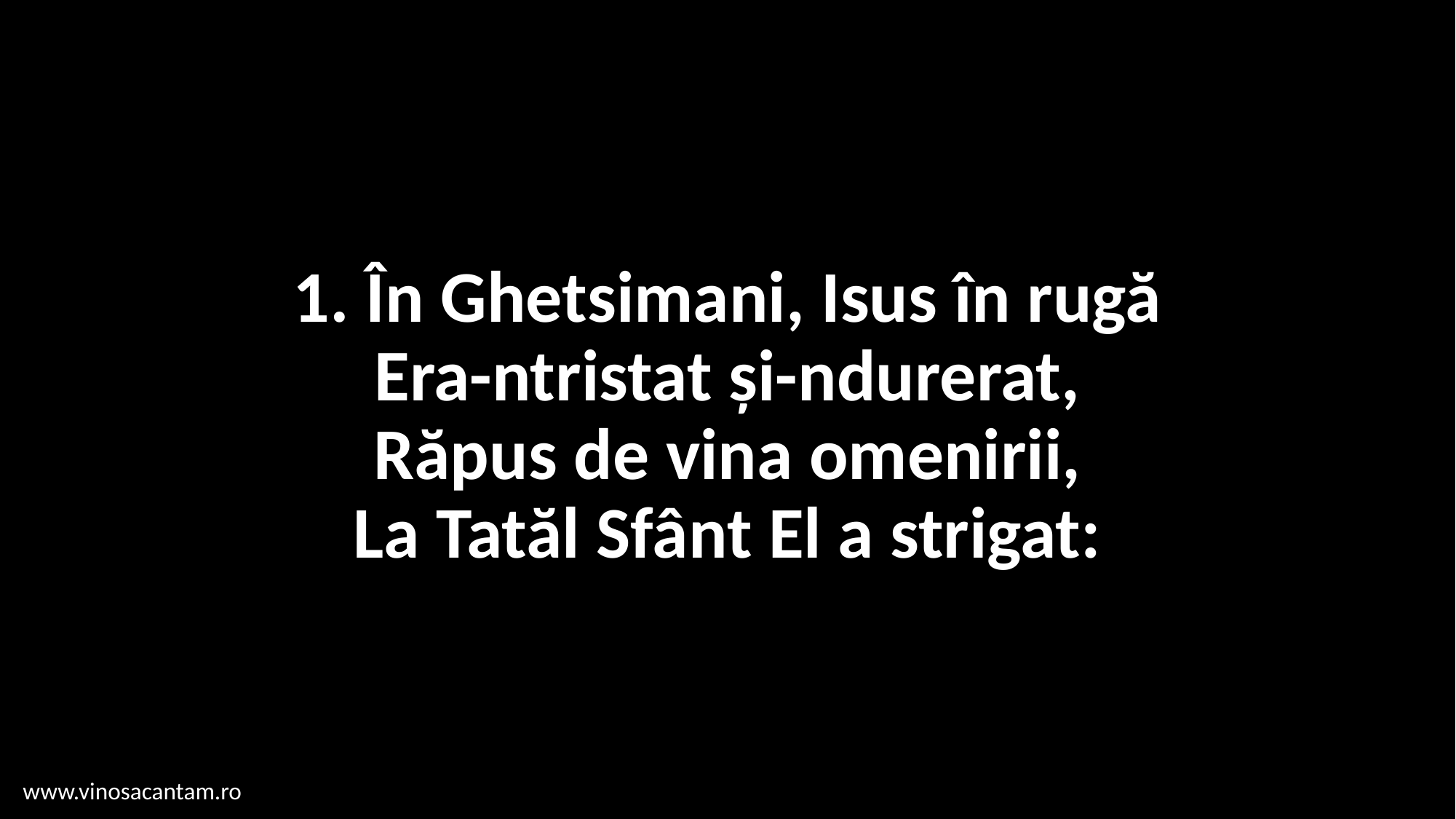

# 1. În Ghetsimani, Isus în rugă Era-ntristat și-ndurerat, Răpus de vina omenirii, La Tatăl Sfânt El a strigat:
www.vinosacantam.ro